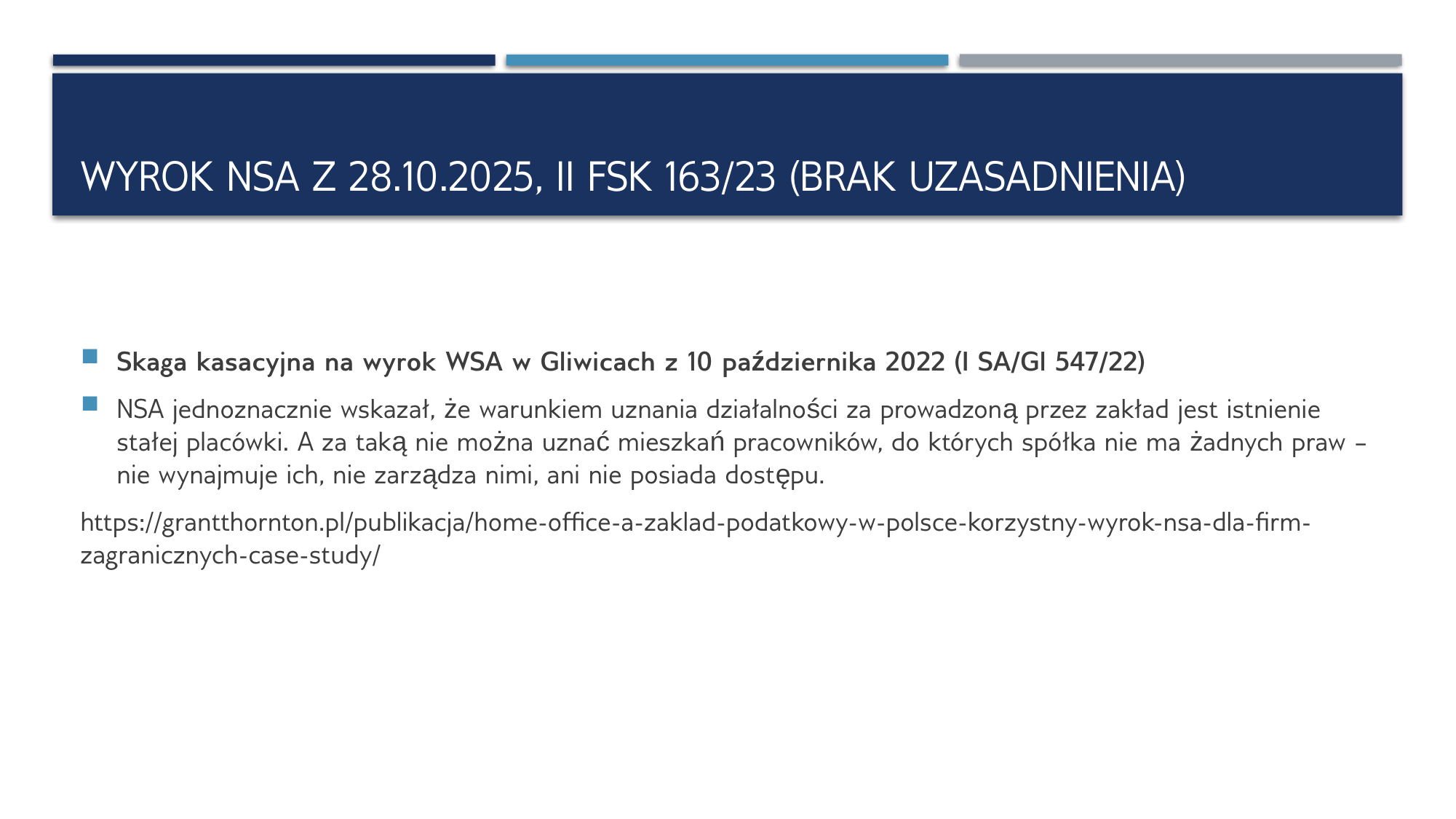

# Wyrok NSA z 28.10.2025, II FSK 163/23 (brak uzasadnienia)
Skaga kasacyjna na wyrok WSA w Gliwicach z 10 października 2022 (I SA/Gl 547/22)
NSA jednoznacznie wskazał, że warunkiem uznania działalności za prowadzoną przez zakład jest istnienie stałej placówki. A za taką nie można uznać mieszkań pracowników, do których spółka nie ma żadnych praw – nie wynajmuje ich, nie zarządza nimi, ani nie posiada dostępu.
https://grantthornton.pl/publikacja/home-office-a-zaklad-podatkowy-w-polsce-korzystny-wyrok-nsa-dla-firm-zagranicznych-case-study/